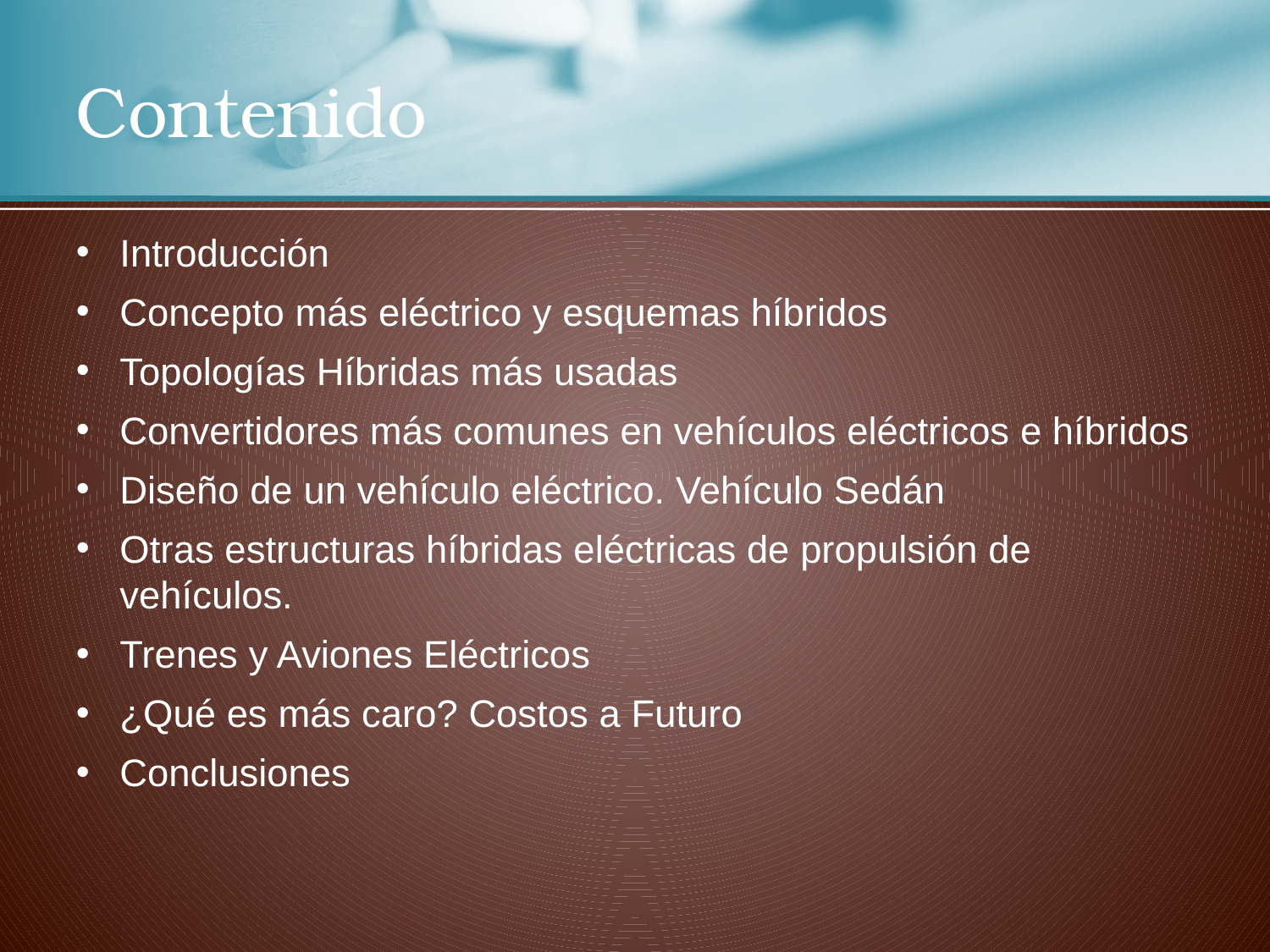

# Contenido
Introducción
Concepto más eléctrico y esquemas híbridos
Topologías Híbridas más usadas
Convertidores más comunes en vehículos eléctricos e híbridos
Diseño de un vehículo eléctrico. Vehículo Sedán
Otras estructuras híbridas eléctricas de propulsión de vehículos.
Trenes y Aviones Eléctricos
¿Qué es más caro? Costos a Futuro
Conclusiones